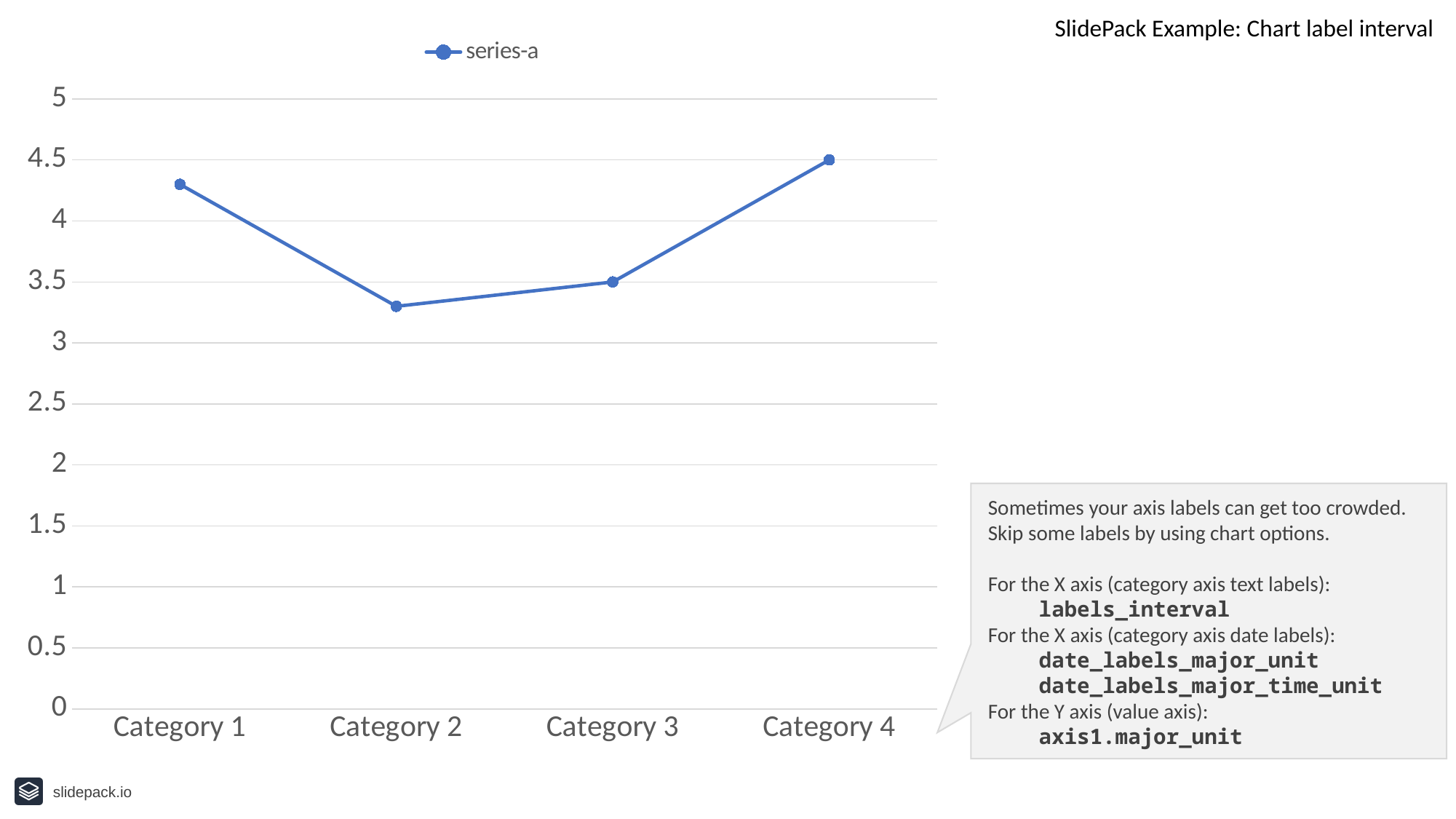

SlidePack Example: Chart label interval

### Chart

| Category | series-a |
|---|---|
| Category 1 | 4.3 |
| Category 2 | 3.3 |
| Category 3 | 3.5 |
| Category 4 | 4.5 |
Sometimes your axis labels can get too crowded. Skip some labels by using chart options.

For the X axis (category axis text labels):
    labels_interval
For the X axis (category axis date labels):
    date_labels_major_unit
    date_labels_major_time_unit
For the Y axis (value axis):
    axis1.major_unit